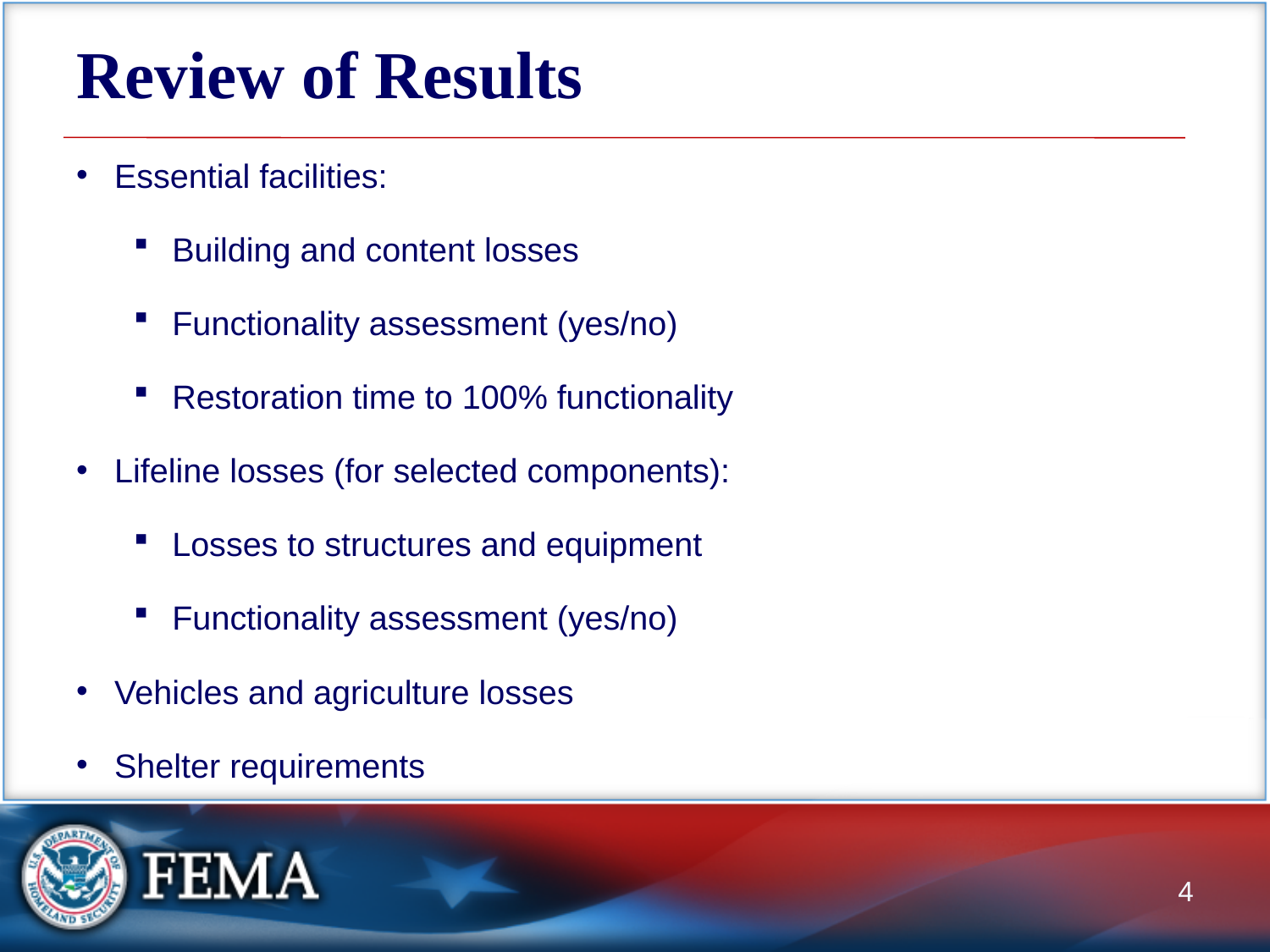

# Review of Results
Essential facilities:
Building and content losses
Functionality assessment (yes/no)
Restoration time to 100% functionality
Lifeline losses (for selected components):
Losses to structures and equipment
Functionality assessment (yes/no)
Vehicles and agriculture losses
Shelter requirements
4